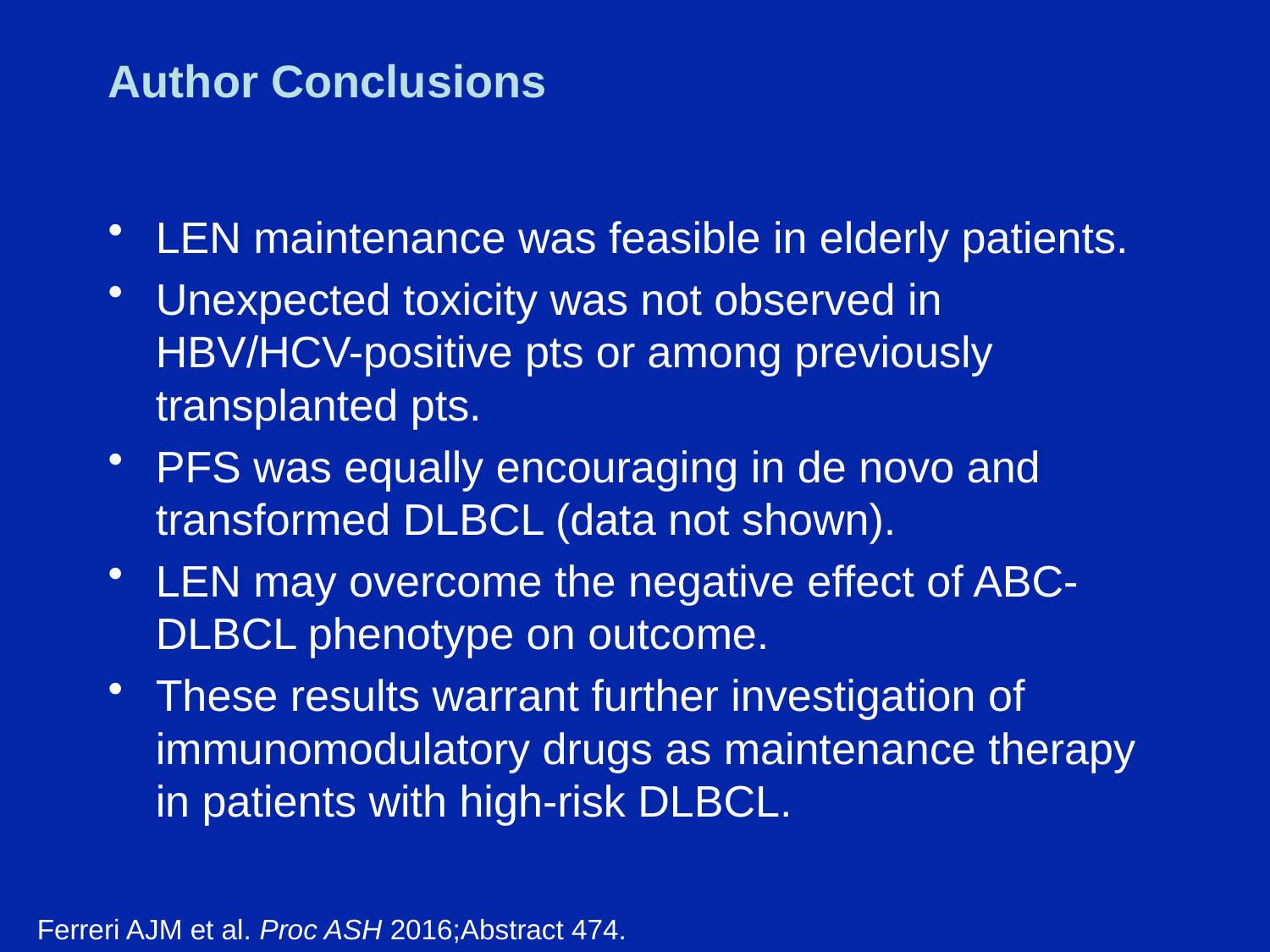

# Author Conclusions
LEN maintenance was feasible in elderly patients.
Unexpected toxicity was not observed in HBV/HCV-positive pts or among previously transplanted pts.
PFS was equally encouraging in de novo and transformed DLBCL (data not shown).
LEN may overcome the negative effect of ABC-DLBCL phenotype on outcome.
These results warrant further investigation of immunomodulatory drugs as maintenance therapy in patients with high-risk DLBCL.
Ferreri AJM et al. Proc ASH 2016;Abstract 474.